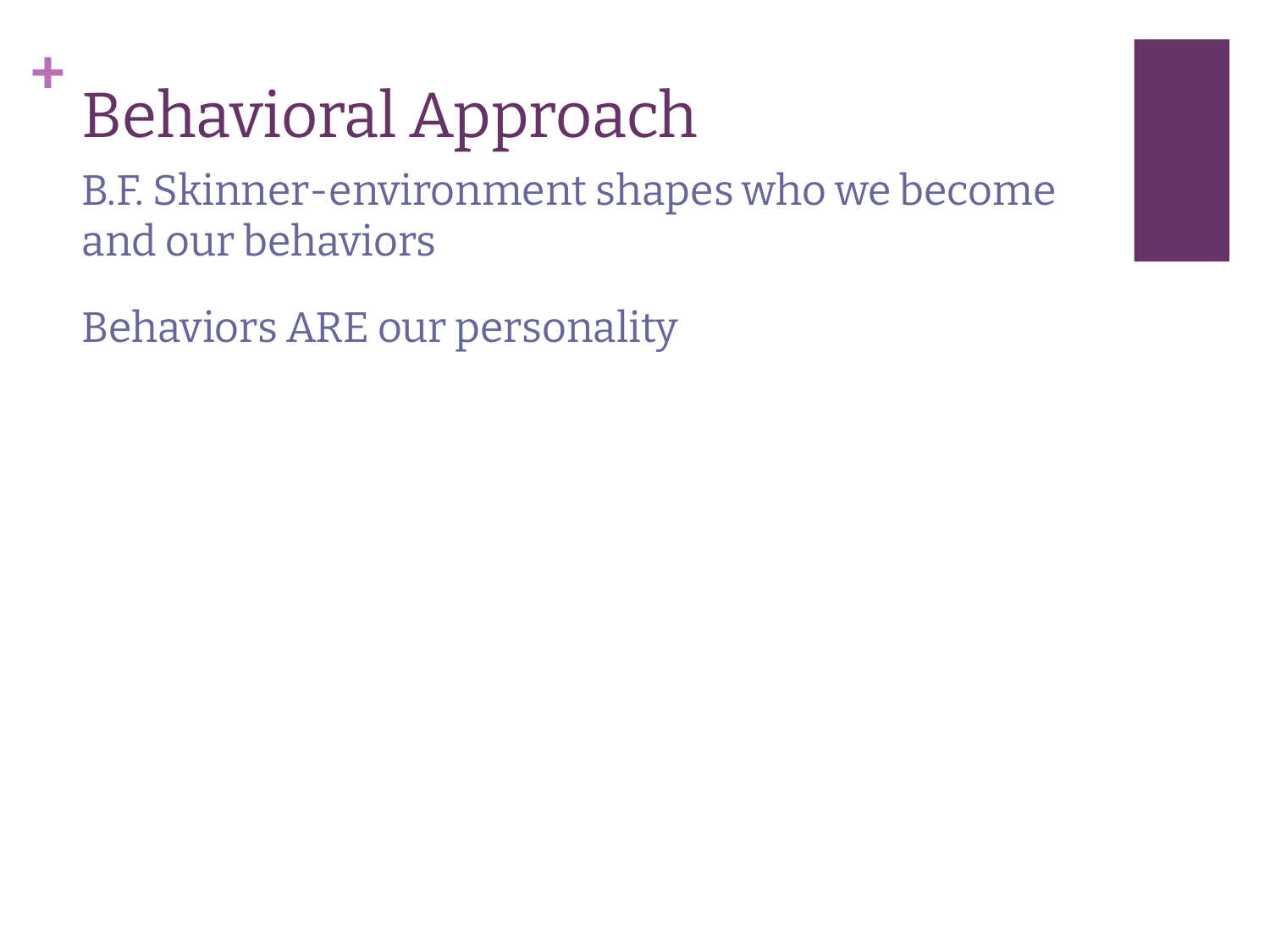

# Behavioral Approach
B.F. Skinner-environment shapes who we become and our behaviors
Behaviors ARE our personality